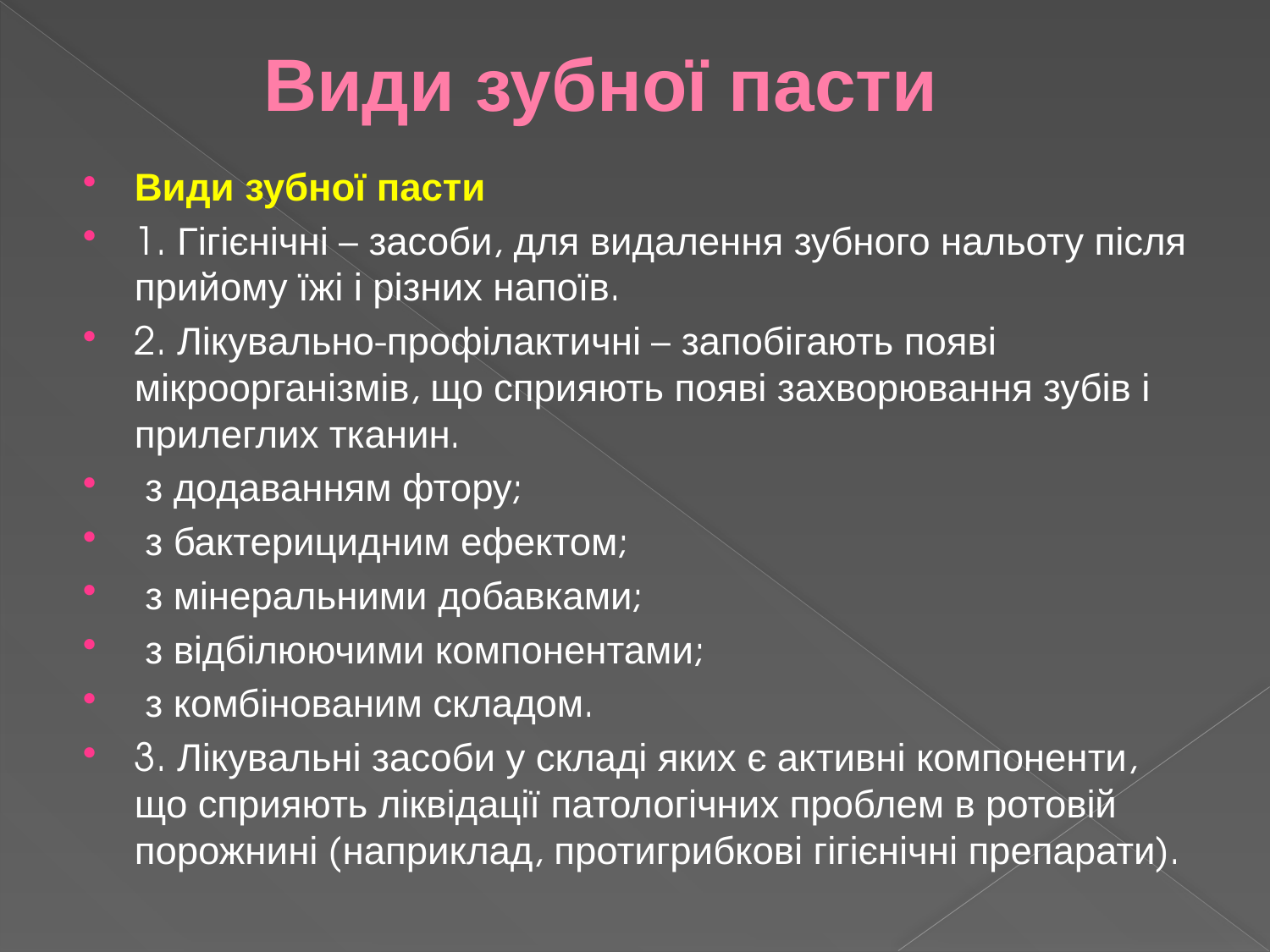

# Види зубної пасти
Види зубної пасти
1. Гігієнічні – засоби, для видалення зубного нальоту після прийому їжі і різних напоїв.
2. Лікувально-профілактичні – запобігають появі мікроорганізмів, що сприяють появі захворювання зубів і прилеглих тканин.
 з додаванням фтору;
 з бактерицидним ефектом;
 з мінеральними добавками;
 з відбілюючими компонентами;
 з комбінованим складом.
3. Лікувальні засоби у складі яких є активні компоненти, що сприяють ліквідації патологічних проблем в ротовій порожнині (наприклад, протигрибкові гігієнічні препарати).